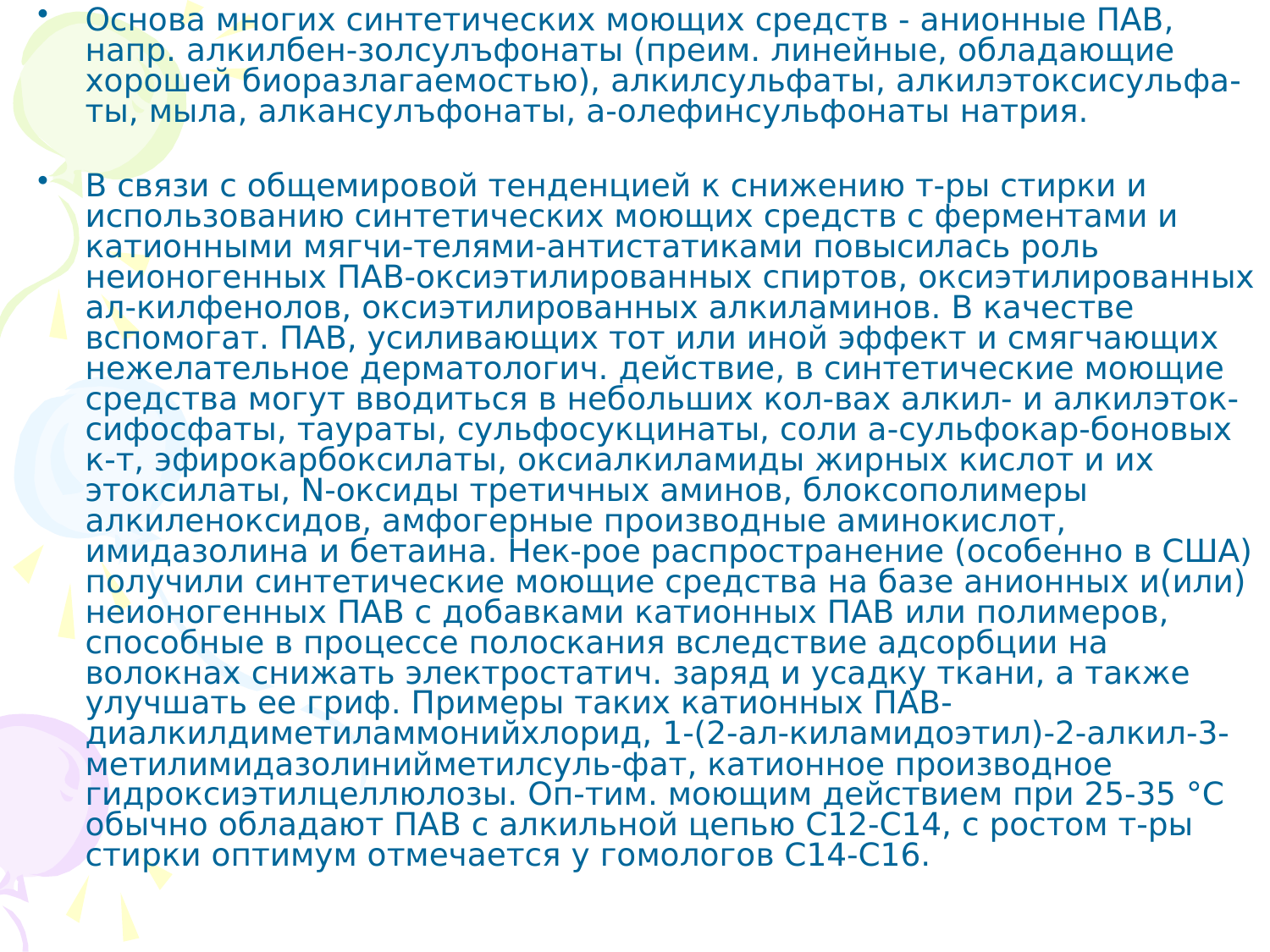

Основа многих синтетических моющих средств - анионные ПАВ, напр. алкилбен-золсулъфонаты (преим. линейные, обладающие хорошей биоразлагаемостью), алкилсульфаты, алкилэтоксисульфа-ты, мыла, алкансулъфонаты, a-олефинсульфонаты натрия.
В связи с общемировой тенденцией к снижению т-ры стирки и использованию синтетических моющих средств с ферментами и катионными мягчи-телями-антистатиками повысилась роль неионогенных ПАВ-оксиэтилированных спиртов, оксиэтилированных ал-килфенолов, оксиэтилированных алкиламинов. В качестве вспомогат. ПАВ, усиливающих тот или иной эффект и смягчающих нежелательное дерматологич. действие, в синтетические моющие средства могут вводиться в небольших кол-вах алкил- и алкилэток-сифосфаты, таураты, сульфосукцинаты, соли a-сульфокар-боновых к-т, эфирокарбоксилаты, оксиалкиламиды жирных кислот и их этоксилаты, N-оксиды третичных аминов, блоксополимеры алкиленоксидов, амфогерные производные аминокислот, имидазолина и бетаина. Нек-рое распространение (особенно в США) получили синтетические моющие средства на базе анионных и(или) неионогенных ПАВ с добавками катионных ПАВ или полимеров, способные в процессе полоскания вследствие адсорбции на волокнах снижать электростатич. заряд и усадку ткани, а также улучшать ее гриф. Примеры таких катионных ПАВ-диалкилдиметиламмонийхлорид, 1-(2-ал-киламидоэтил)-2-алкил-3-метилимидазолинийметилсуль-фат, катионное производное гидроксиэтилцеллюлозы. Оп-тим. моющим действием при 25-35 °С обычно обладают ПАВ с алкильной цепью С12-С14, с ростом т-ры стирки оптимум отмечается у гомологов С14-С16.